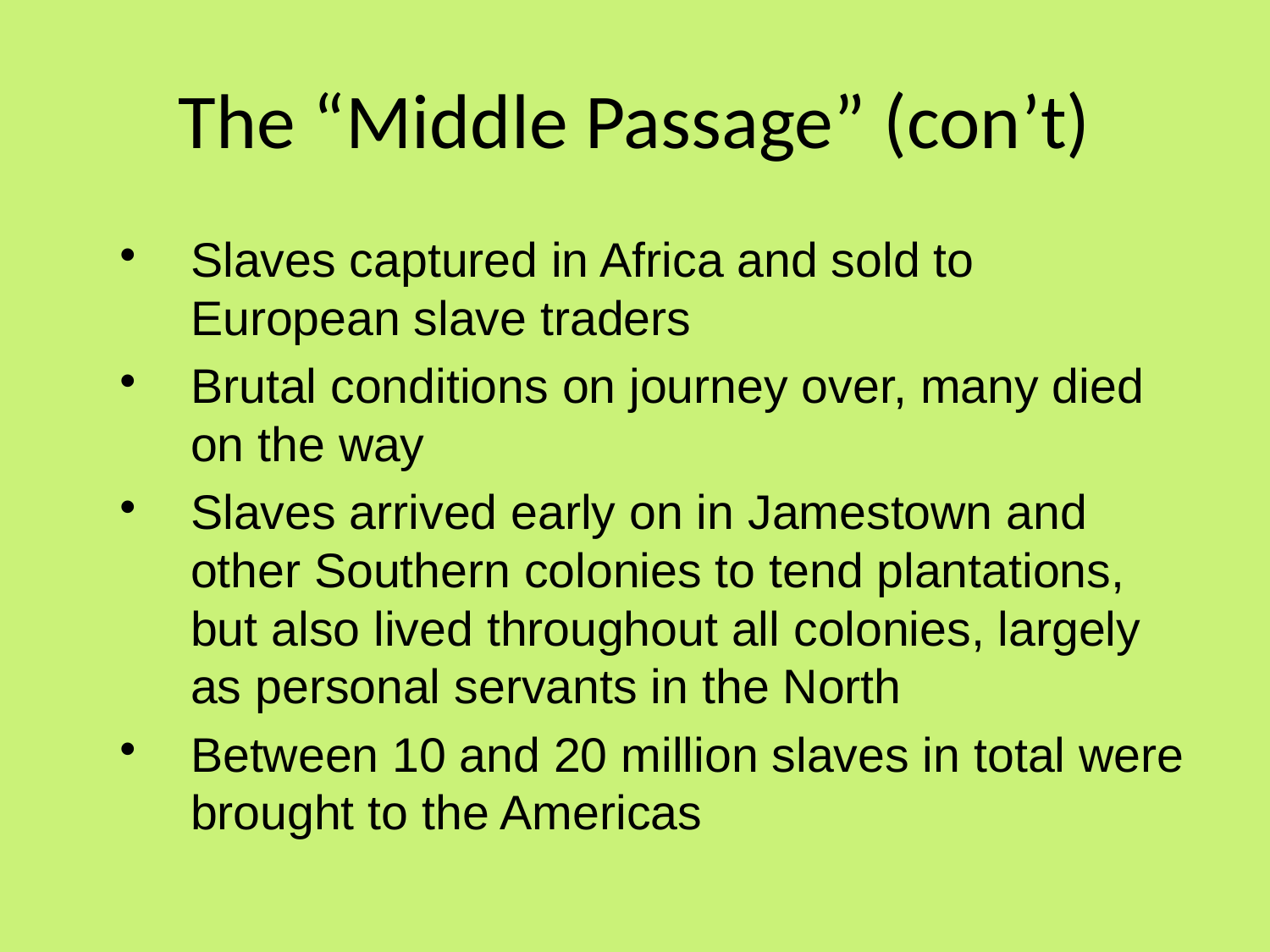

# The “Middle Passage” (con’t)
Slaves captured in Africa and sold to European slave traders
Brutal conditions on journey over, many died on the way
Slaves arrived early on in Jamestown and other Southern colonies to tend plantations, but also lived throughout all colonies, largely as personal servants in the North
Between 10 and 20 million slaves in total were brought to the Americas